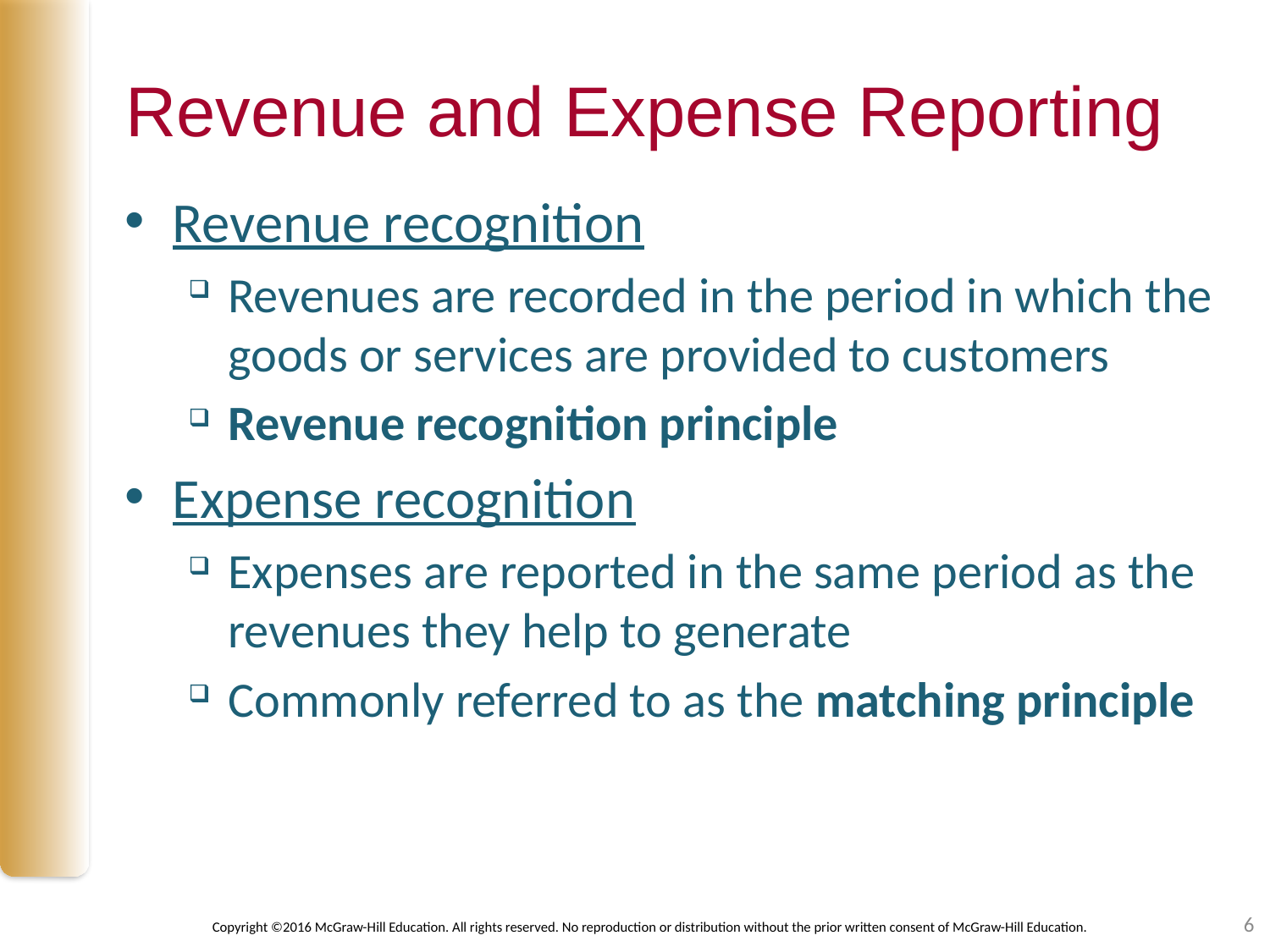

# Revenue and Expense Reporting
Revenue recognition
Revenues are recorded in the period in which the goods or services are provided to customers
Revenue recognition principle
Expense recognition
Expenses are reported in the same period as the revenues they help to generate
Commonly referred to as the matching principle
6
Copyright ©2016 McGraw-Hill Education. All rights reserved. No reproduction or distribution without the prior written consent of McGraw-Hill Education.